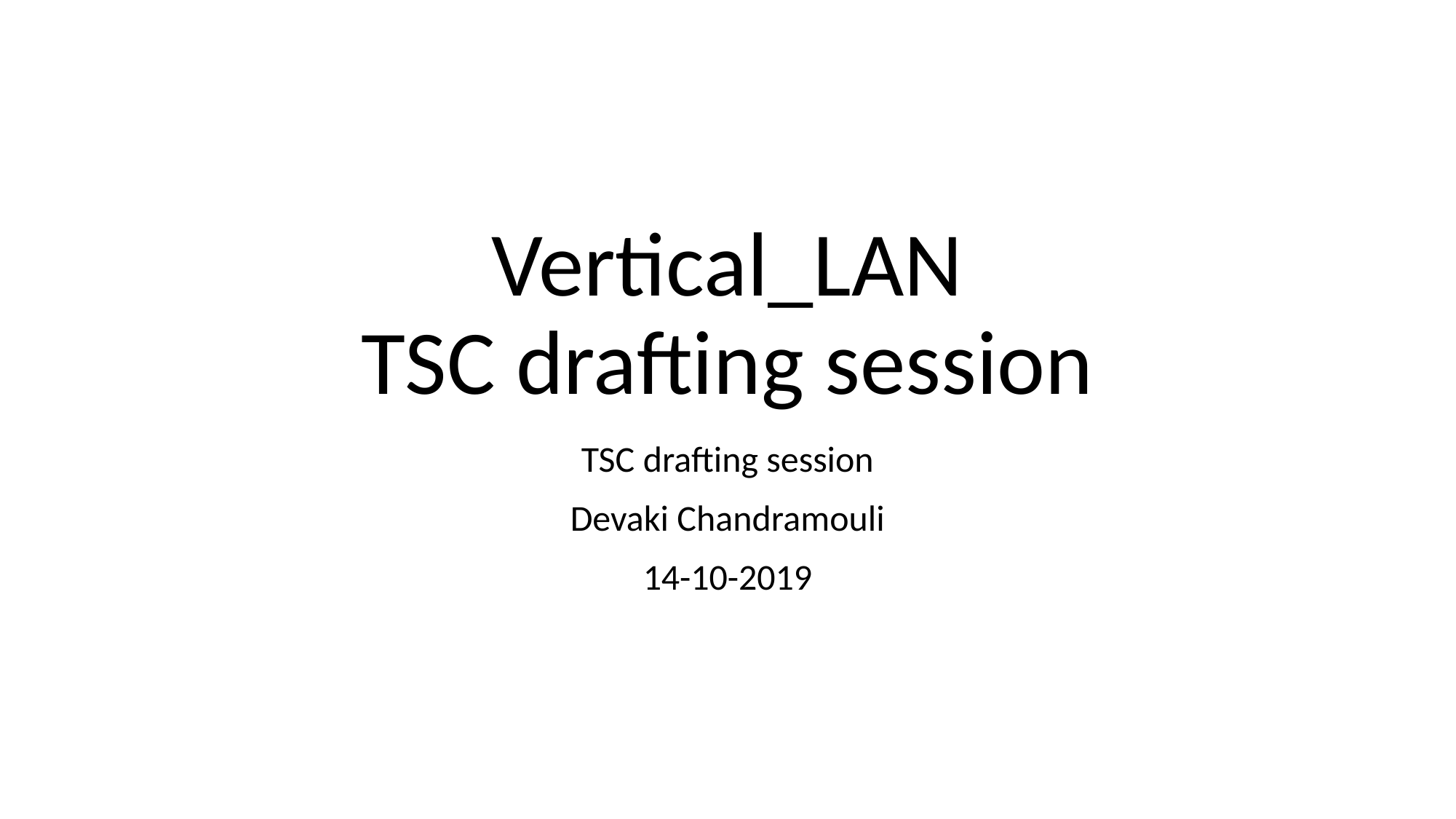

# Vertical_LAN TSC drafting session
TSC drafting session
Devaki Chandramouli
14-10-2019